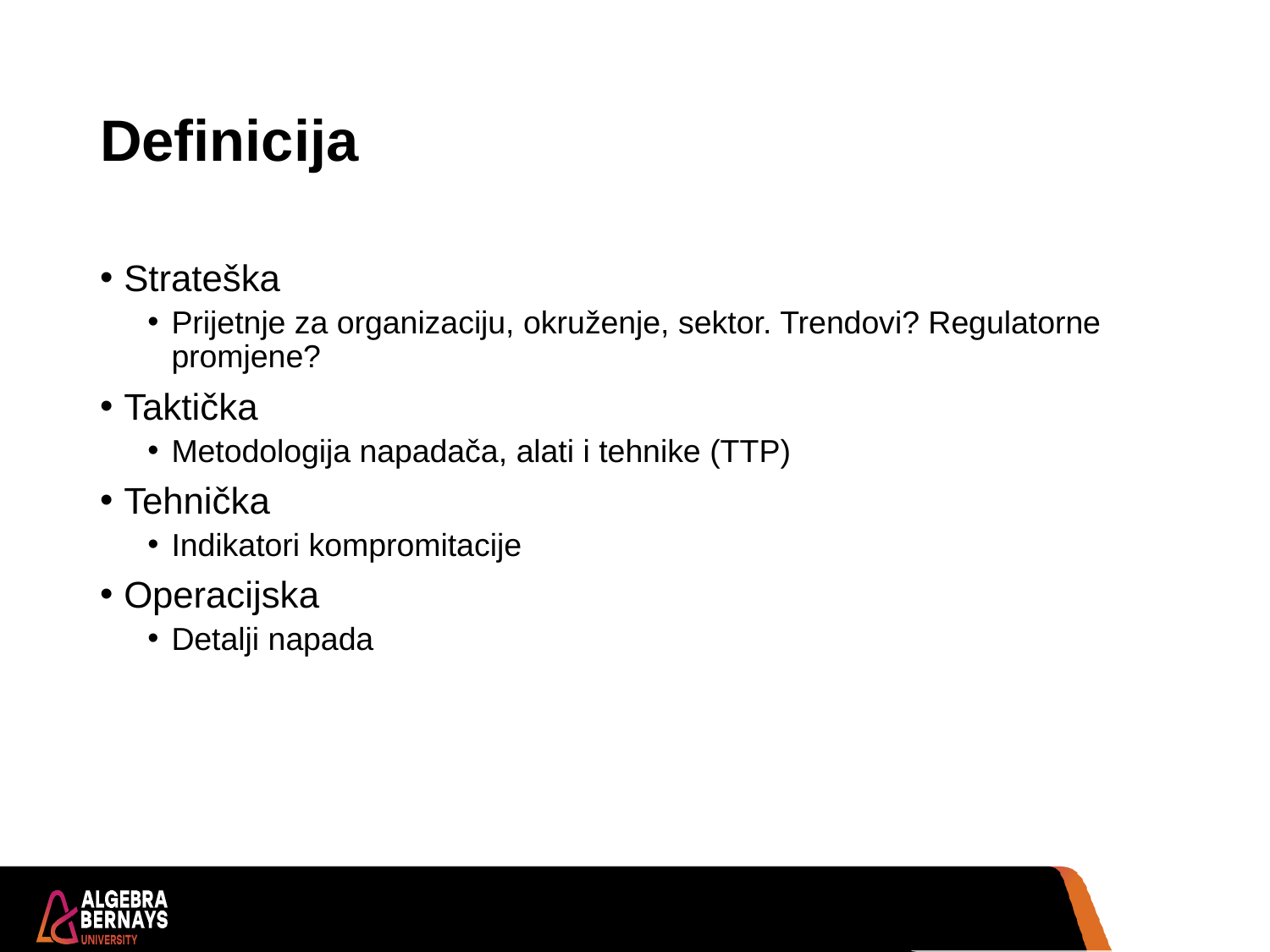

# Definicija
Strateška
Prijetnje za organizaciju, okruženje, sektor. Trendovi? Regulatorne promjene?
Taktička
Metodologija napadača, alati i tehnike (TTP)
Tehnička
Indikatori kompromitacije
Operacijska
Detalji napada

42